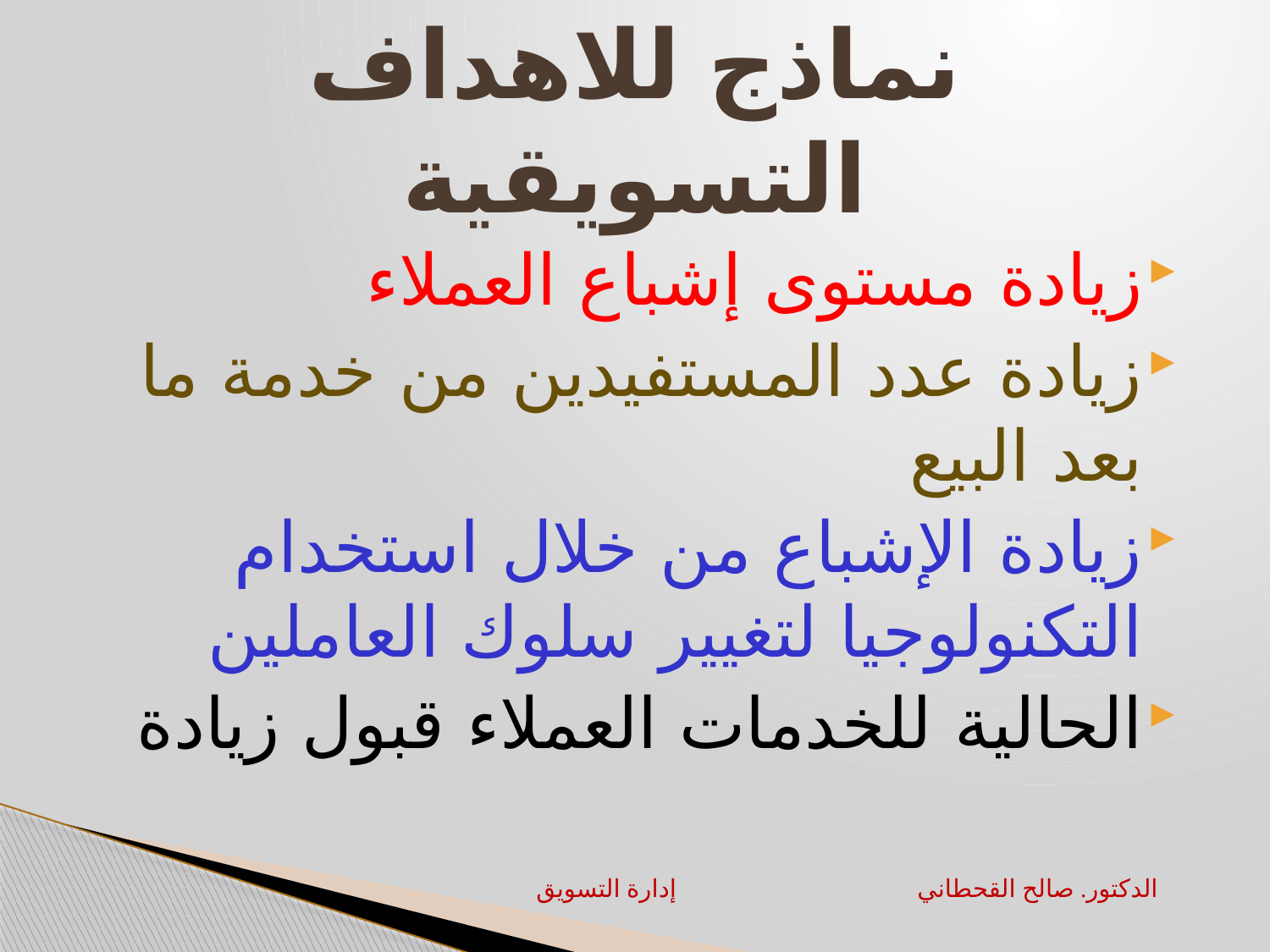

# نماذج للاهداف التسويقية
زيادة مستوى إشباع العملاء
زيادة عدد المستفيدين من خدمة ما بعد البيع
زيادة الإشباع من خلال استخدام التكنولوجيا لتغيير سلوك العاملين
الحالية للخدمات العملاء قبول زيادة
إدارة التسويق		الدكتور. صالح القحطاني